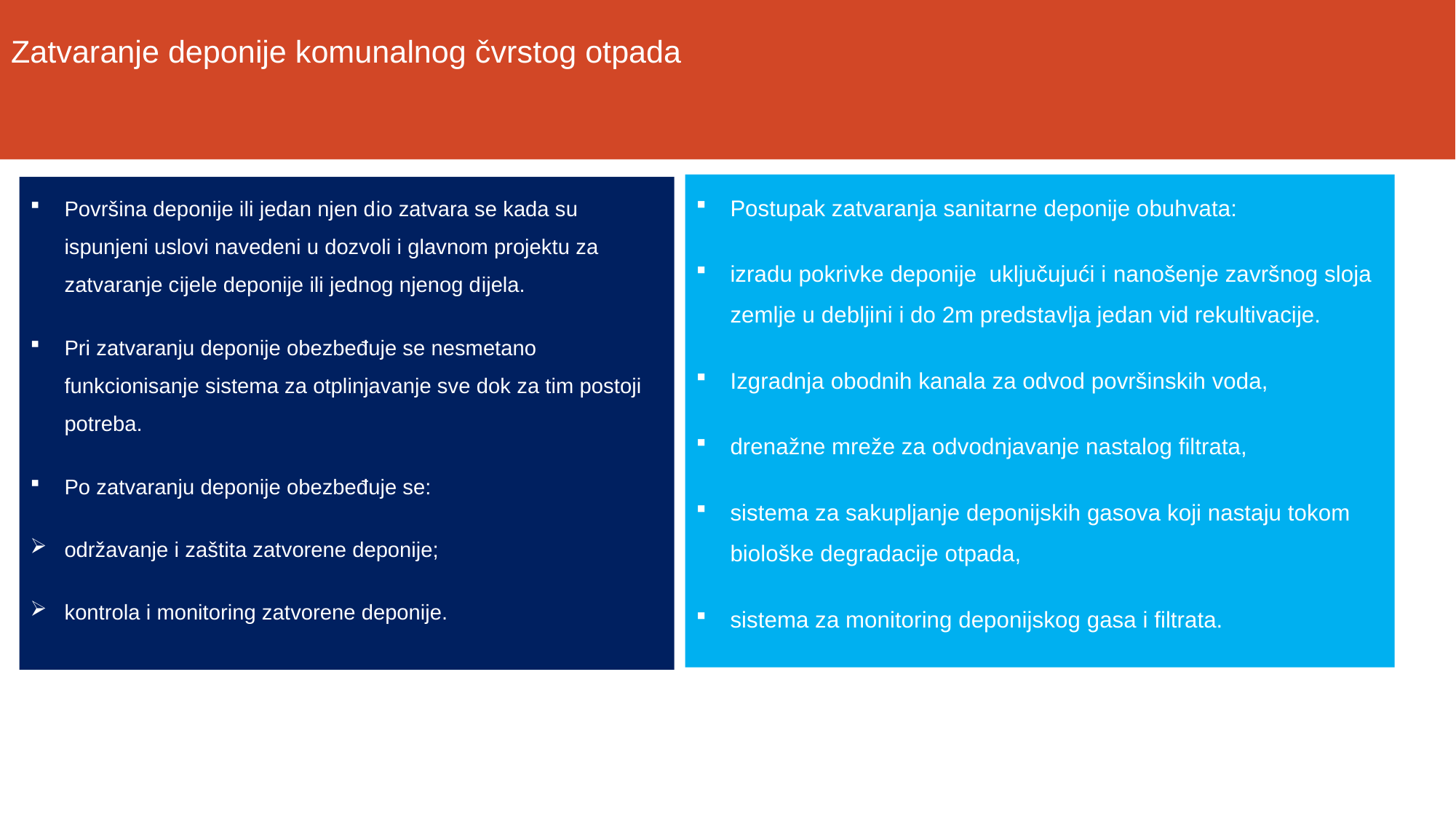

# Zatvaranje deponije komunalnog čvrstog otpada
Postupak zatvaranja sanitarne deponije obuhvata:
izradu pokrivke deponije  uključujući i nanošenje završnog sloja zemlje u debljini i do 2m predstavlja jedan vid rekultivacije.
Izgradnja obodnih kanala za odvod površinskih voda,
drenažne mreže za odvodnjavanje nastalog filtrata,
sistema za sakupljanje deponijskih gasova koji nastaju tokom biološke degradacije otpada,
sistema za monitoring deponijskog gasa i filtrata.
Površina deponije ili jedan njen dio zatvara se kada su ispunjeni uslovi navedeni u dozvoli i glavnom projektu za zatvaranje cijele deponije ili jednog njenog dijela.
Pri zatvaranju deponije obezbeđuje se nesmetano funkcionisanje sistema za otplinjavanje sve dok za tim postoji potreba.
Po zatvaranju deponije obezbeđuje se:
održavanje i zaštita zatvorene deponije;
kontrola i monitoring zatvorene deponije.